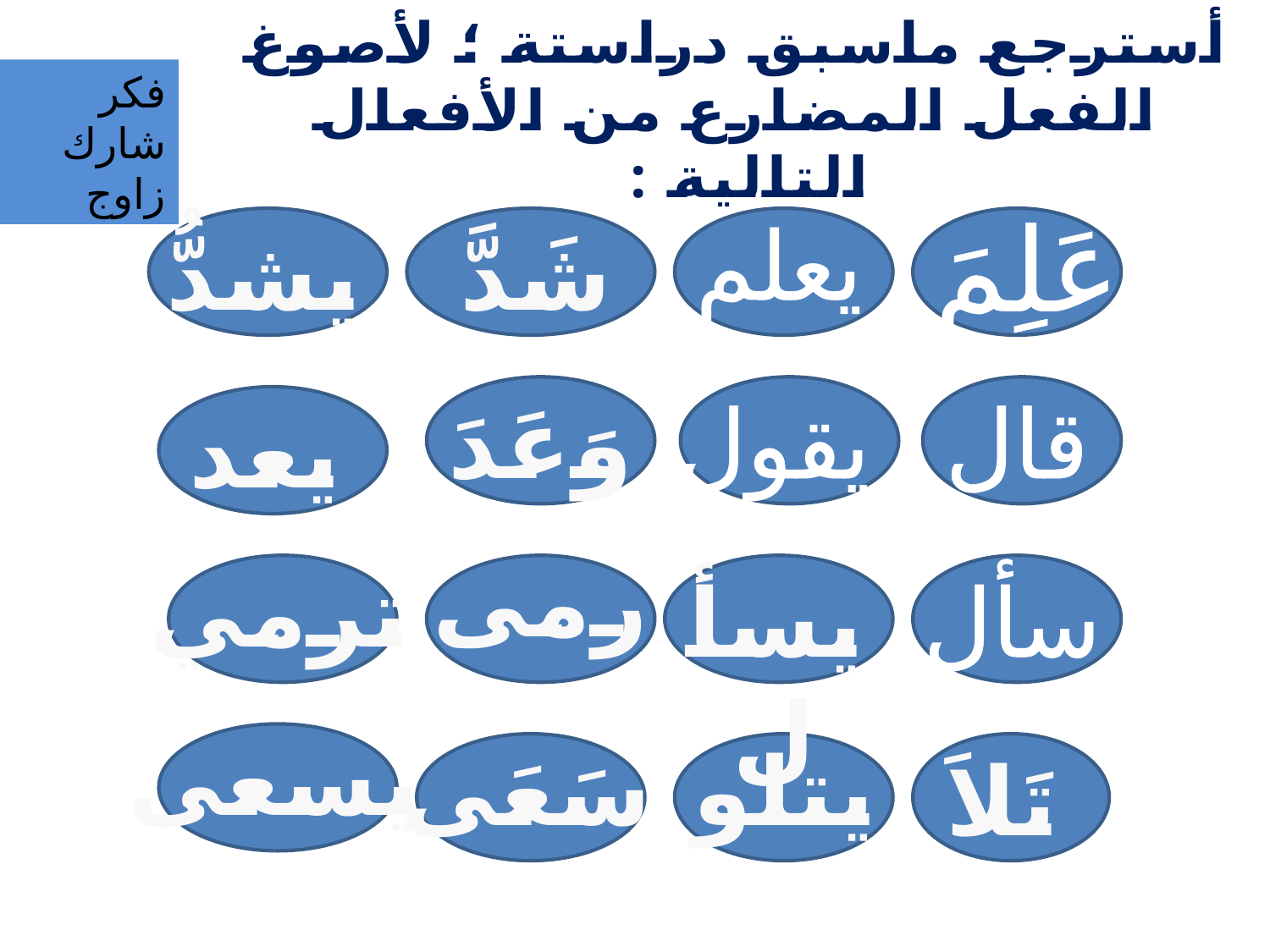

أسترجع ماسبق دراستة ؛ لأصوغ الفعل المضارع من الأفعال التالية :
#
فكر شارك زاوج
عَلِمَ
يعلم
يشدُّ

شَدَّ

وَعَدَ
يقول

قال

يعد

رمى
ترمي

يسأل

سأل

يسعى

سَعَى
يتلو

تَلاَ